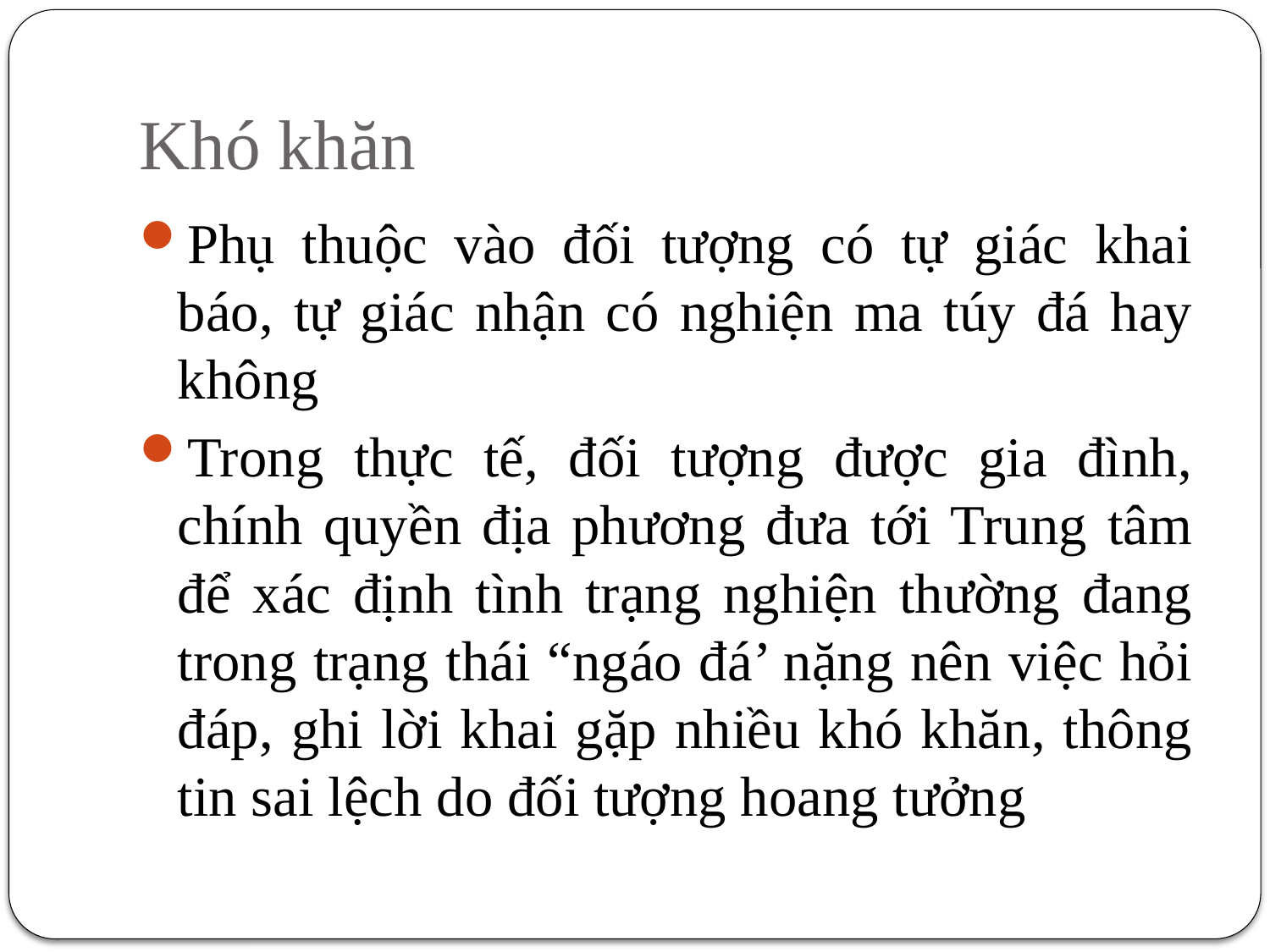

# Khó khăn
Phụ thuộc vào đối tượng có tự giác khai báo, tự giác nhận có nghiện ma túy đá hay không
Trong thực tế, đối tượng được gia đình, chính quyền địa phương đưa tới Trung tâm để xác định tình trạng nghiện thường đang trong trạng thái “ngáo đá’ nặng nên việc hỏi đáp, ghi lời khai gặp nhiều khó khăn, thông tin sai lệch do đối tượng hoang tưởng